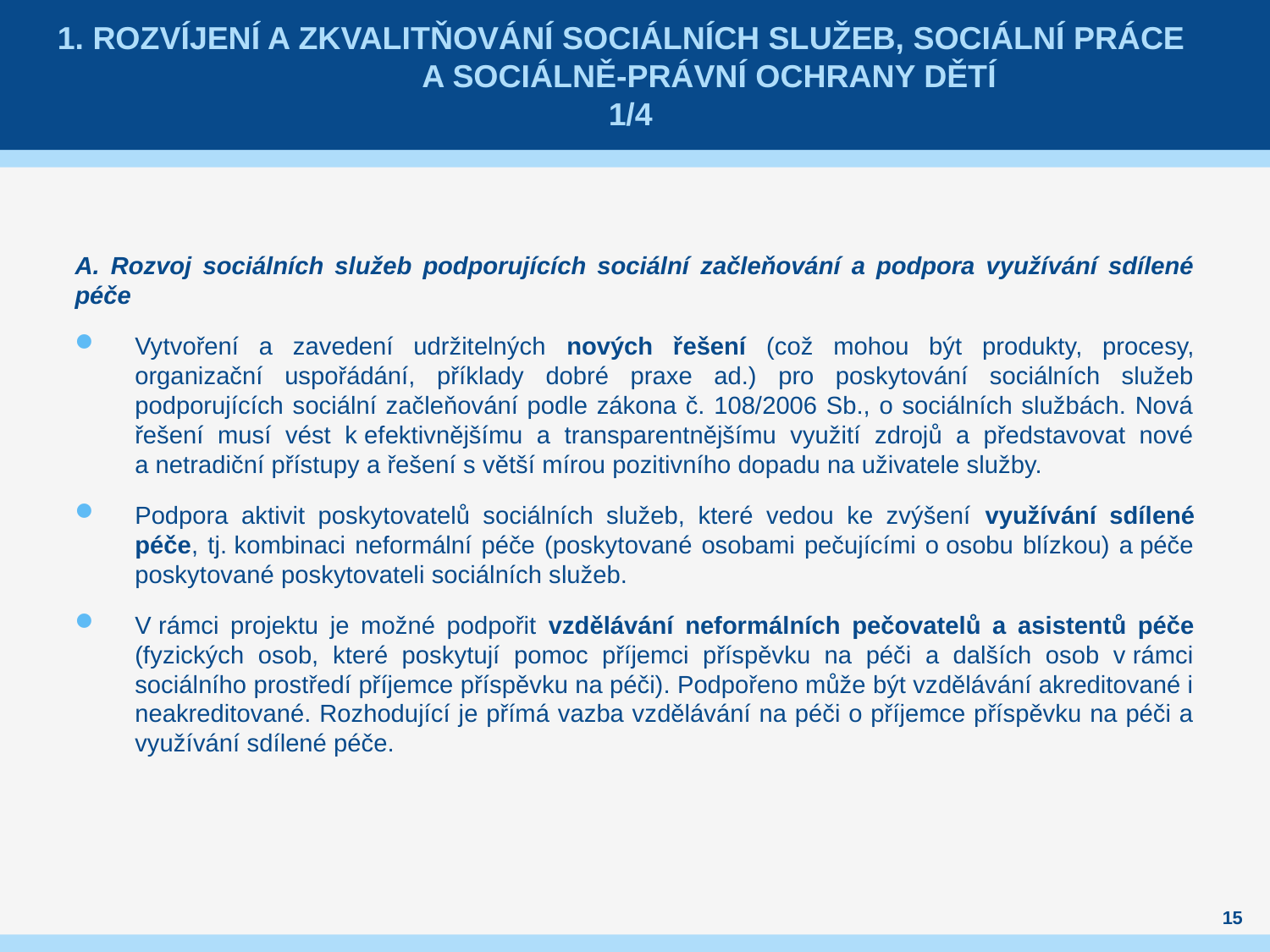

# 1. Rozvíjení a zkvalitňování sociálních služeb, sociální práce                      a sociálně-právní ochrany dětí 1/4
A. Rozvoj sociálních služeb podporujících sociální začleňování a podpora využívání sdílené péče
Vytvoření a zavedení udržitelných nových řešení (což mohou být produkty, procesy, organizační uspořádání, příklady dobré praxe ad.) pro poskytování sociálních služeb podporujících sociální začleňování podle zákona č. 108/2006 Sb., o sociálních službách. Nová řešení musí vést k efektivnějšímu a transparentnějšímu využití zdrojů a představovat nové a netradiční přístupy a řešení s větší mírou pozitivního dopadu na uživatele služby.
Podpora aktivit poskytovatelů sociálních služeb, které vedou ke zvýšení využívání sdílené péče, tj. kombinaci neformální péče (poskytované osobami pečujícími o osobu blízkou) a péče poskytované poskytovateli sociálních služeb.
V rámci projektu je možné podpořit vzdělávání neformálních pečovatelů a asistentů péče (fyzických osob, které poskytují pomoc příjemci příspěvku na péči a dalších osob v rámci sociálního prostředí příjemce příspěvku na péči). Podpořeno může být vzdělávání akreditované i neakreditované. Rozhodující je přímá vazba vzdělávání na péči o příjemce příspěvku na péči a využívání sdílené péče.

15